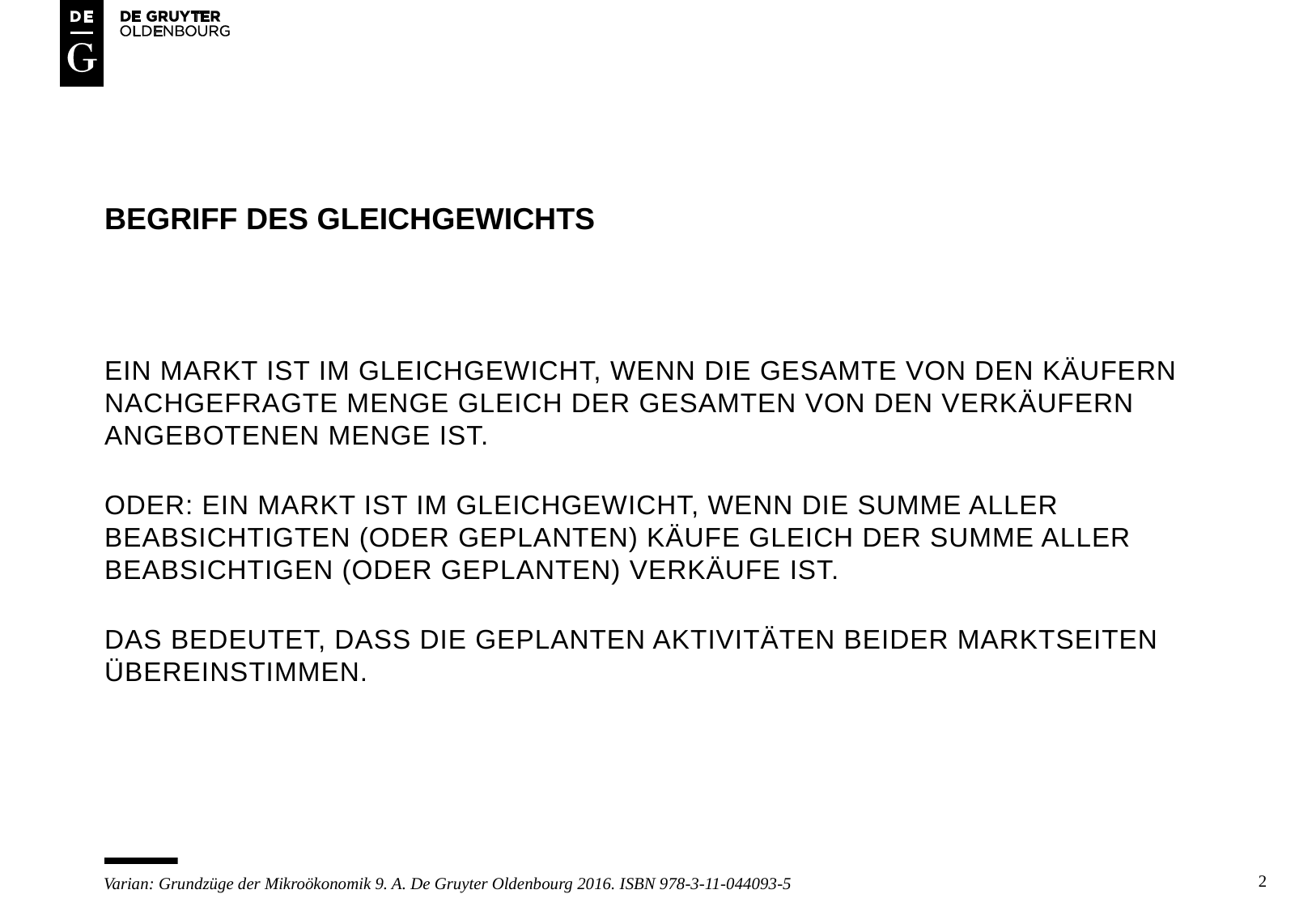

# Begriff des gleichgewichts

Ein markt ist im gleichgewicht, wenn die gesamte von den käufern nachgefragte menge gleich der gesamten von den verkäufern angebotenen menge ist.
Oder: ein markt ist im gleichgewicht, wenn die summe aller beabsichtigten (oder geplanten) käufe gleich der summe aller beabsichtigen (oder geplanten) verkäufe ist.
Das bedeutet, dass die geplanten aktivitäten beider marktseiten übereinstimmen.
2
Varian: Grundzüge der Mikroökonomik 9. A. De Gruyter Oldenbourg 2016. ISBN 978-3-11-044093-5